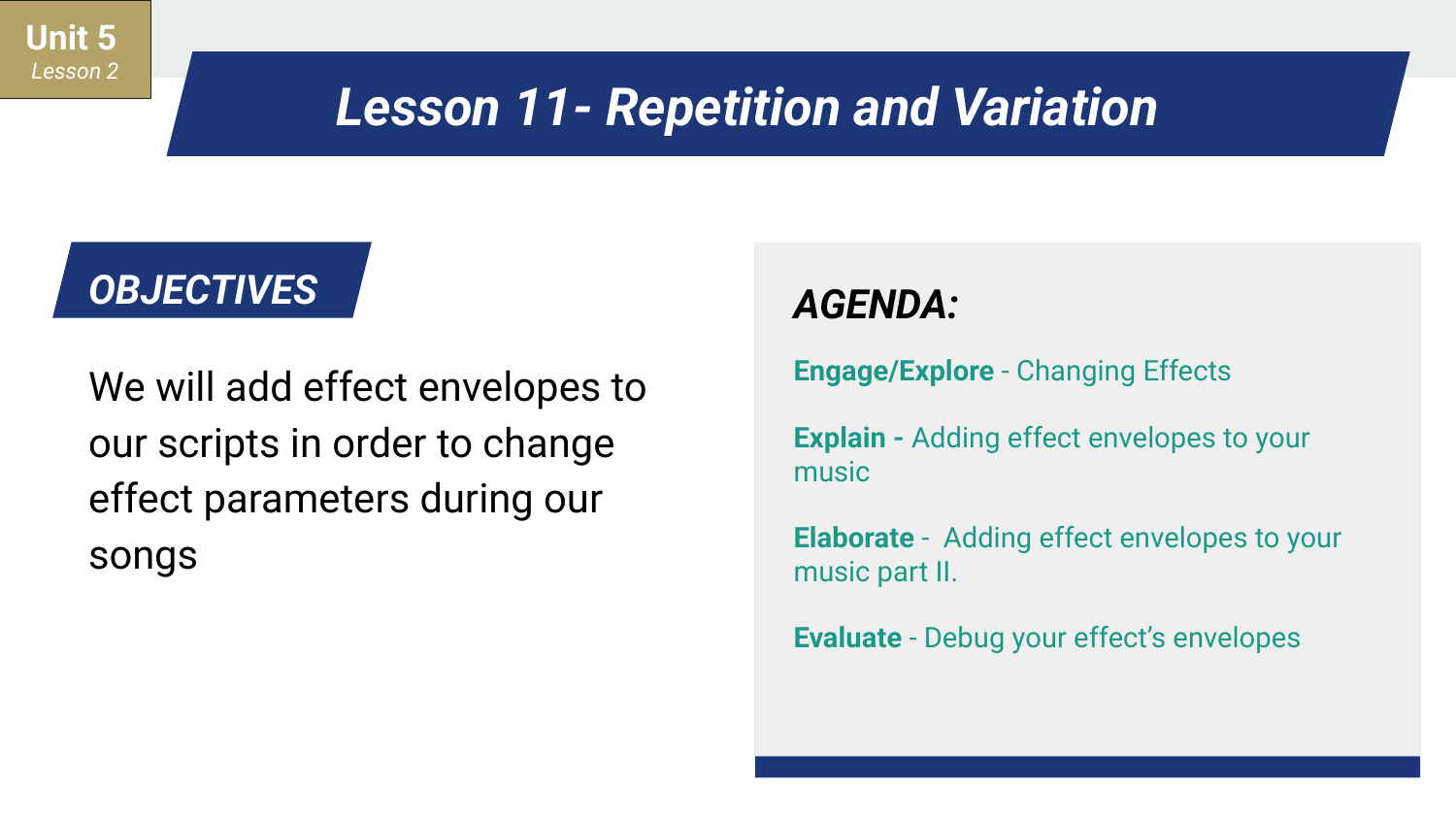

Unit 5
Lesson 2

# Lesson 11- Repetition and Variation

OBJECTIVES

AGENDA:
Engage/Explore - Changing Effects
Explain - Adding effect envelopes to your music
Elaborate -  Adding effect envelopes to your music part II.
Evaluate - Debug your effect’s envelopes
We will add effect envelopes to our scripts in order to change effect parameters during our songs